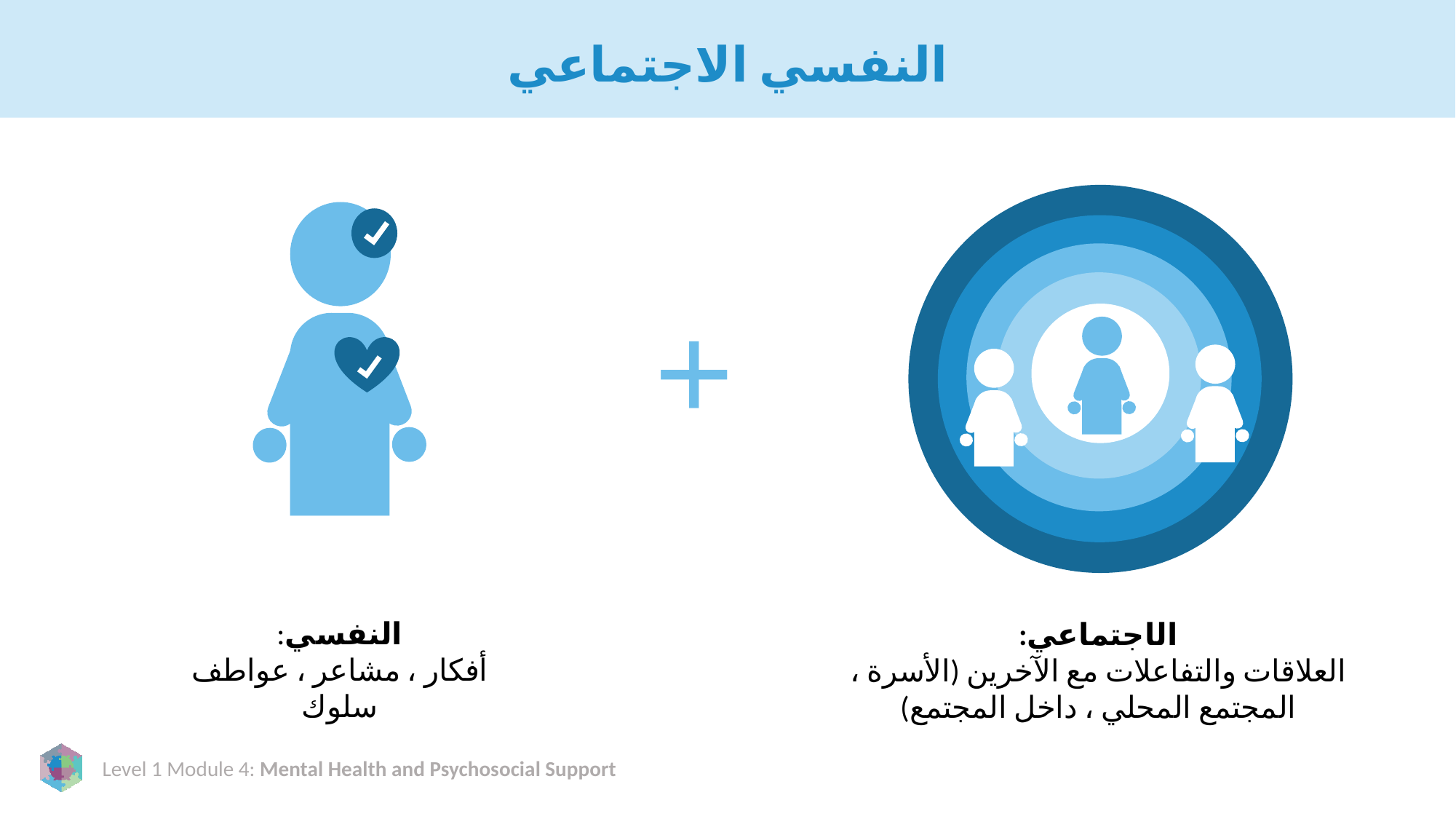

# النفسي الاجتماعي

+

النفسي:
أفكار ، مشاعر ، عواطف
سلوك
الاجتماعي:
العلاقات والتفاعلات مع الآخرين (الأسرة ، المجتمع المحلي ، داخل المجتمع)